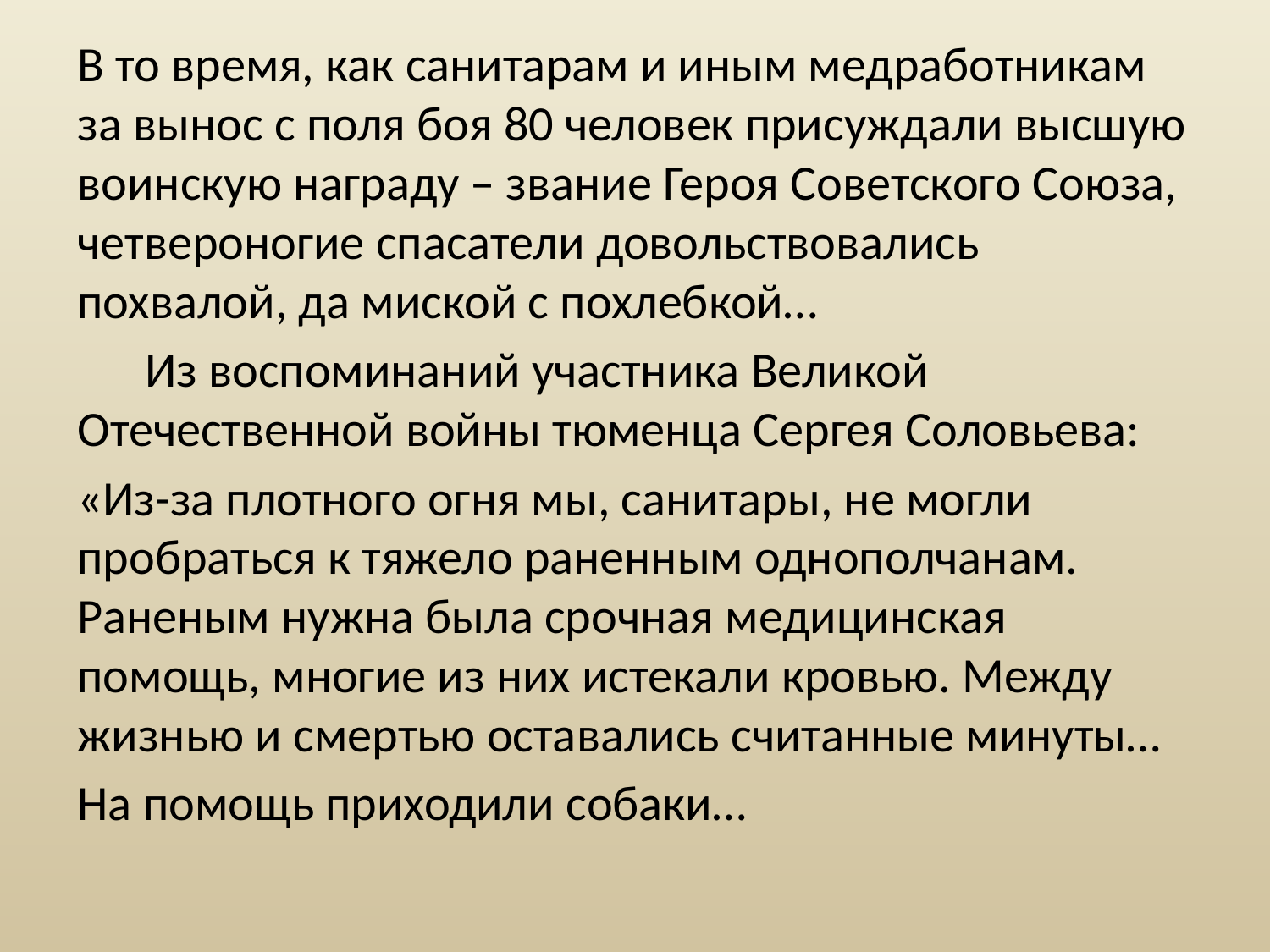

В то время, как санитарам и иным медработникам за вынос с поля боя 80 человек присуждали высшую воинскую награду – звание Героя Советского Союза, четвероногие спасатели довольствовались похвалой, да миской с похлебкой…
      Из воспоминаний участника Великой Отечественной войны тюменца Сергея Соловьева:
«Из-за плотного огня мы, санитары, не могли пробраться к тяжело раненным однополчанам. Раненым нужна была срочная медицинская помощь, многие из них истекали кровью. Между жизнью и смертью оставались считанные минуты…
На помощь приходили собаки…
#